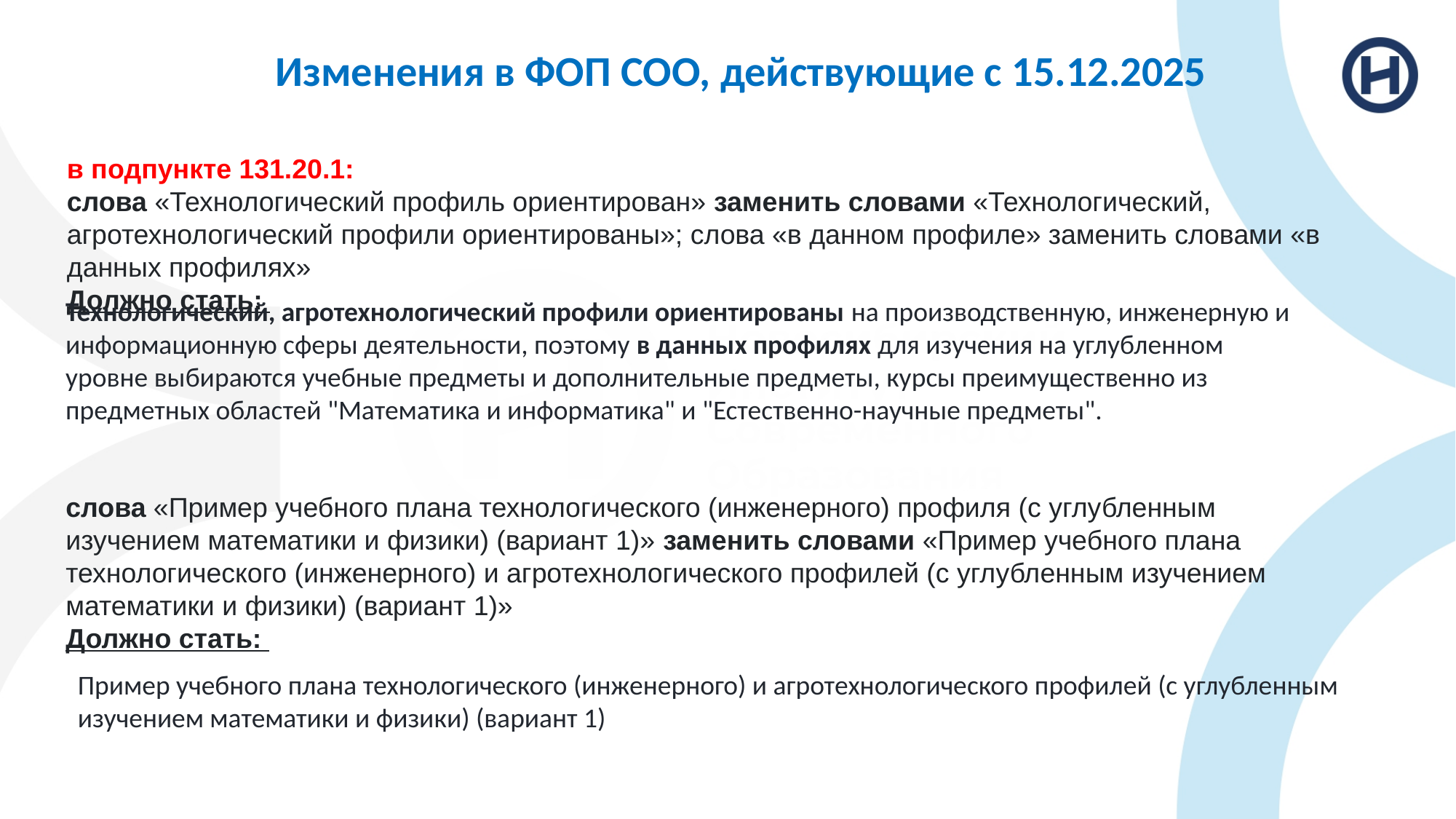

Изменения в ФОП СОО, действующие с 15.12.2025
в подпункте 131.20.1:
слова «Технологический профиль ориентирован» заменить словами «Технологический, агротехнологический профили ориентированы»; слова «в данном профиле» заменить словами «в данных профилях»
Должно стать:

Технологический, агротехнологический профили ориентированы на производственную, инженерную и информационную сферы деятельности, поэтому в данных профилях для изучения на углубленном уровне выбираются учебные предметы и дополнительные предметы, курсы преимущественно из предметных областей "Математика и информатика" и "Естественно-научные предметы".
слова «Пример учебного плана технологического (инженерного) профиля (с углубленным изучением математики и физики) (вариант 1)» заменить словами «Пример учебного плана технологического (инженерного) и агротехнологического профилей (с углубленным изучением математики и физики) (вариант 1)»
Должно стать:
Пример учебного плана технологического (инженерного) и агротехнологического профилей (с углубленным изучением математики и физики) (вариант 1)